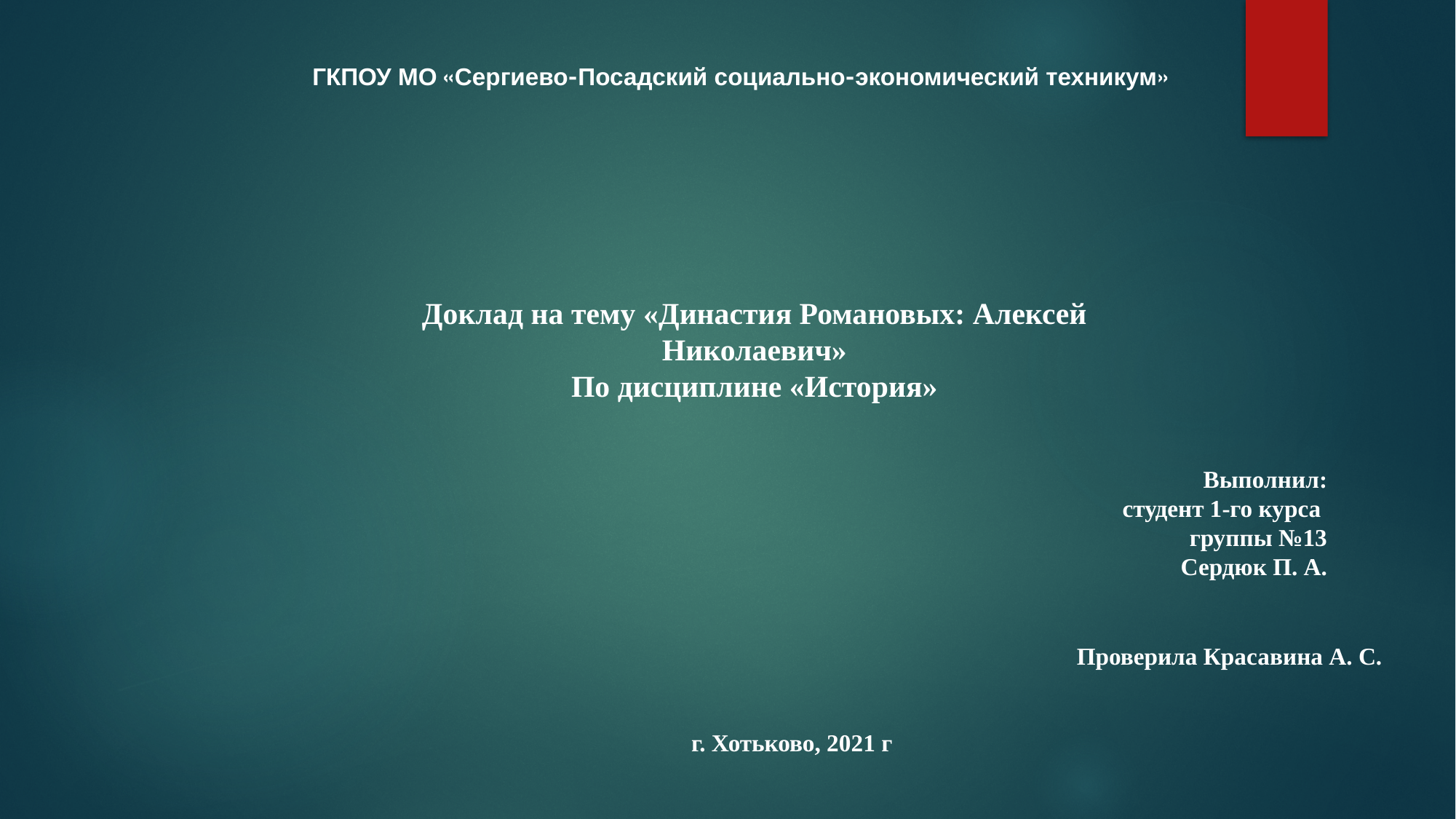

ГКПОУ МО «Сергиево-Посадский социально-экономический техникум»
Доклад на тему «Династия Романовых: Алексей Николаевич»
По дисциплине «История»

Выполнил:
студент 1-го курса
группы №13
Сердюк П. А.

Проверила Красавина А. С.
г. Хотьково, 2021 г